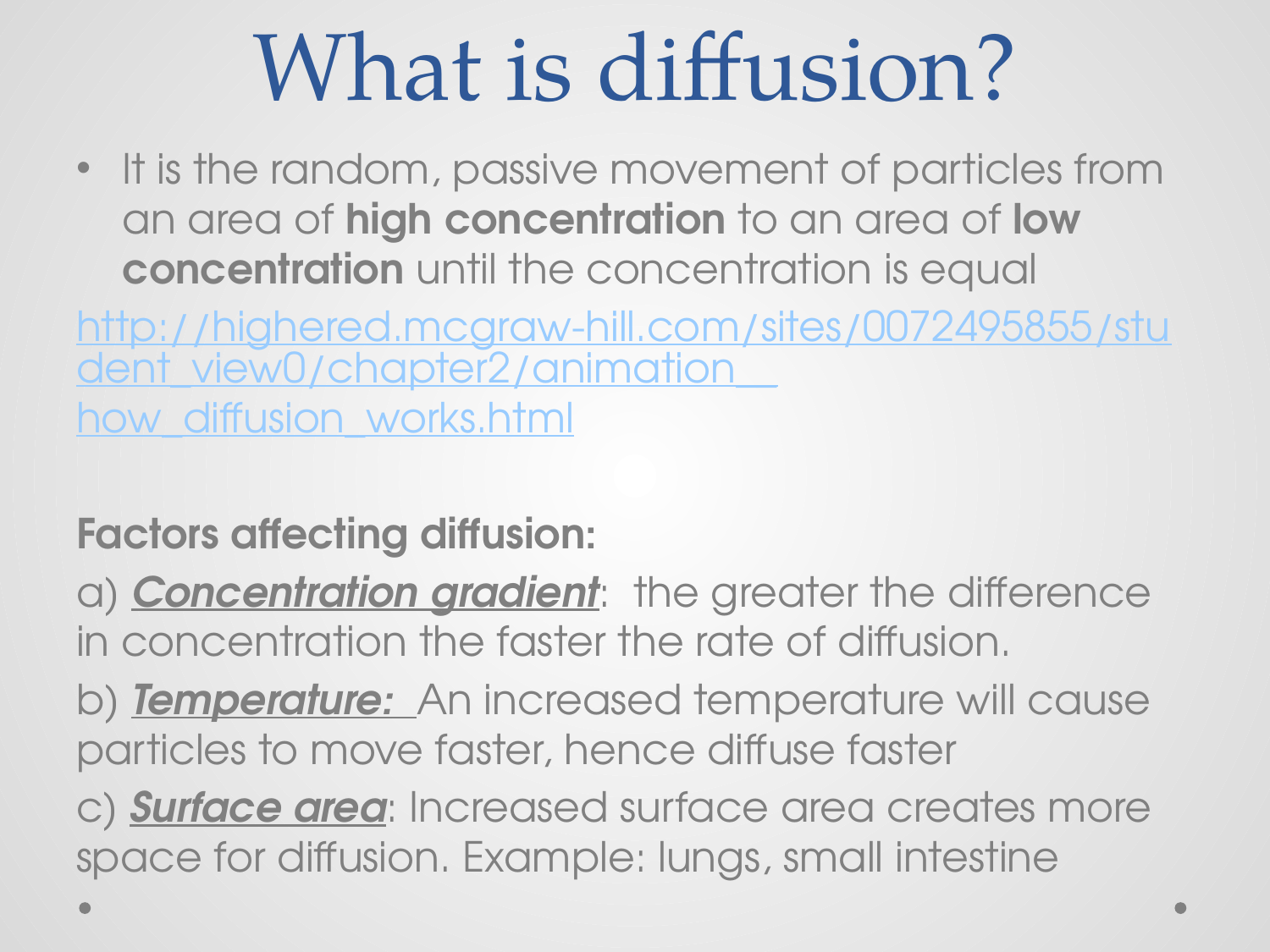

# What is diffusion?
It is the random, passive movement of particles from an area of high concentration to an area of low concentration until the concentration is equal
http://highered.mcgraw-hill.com/sites/0072495855/student_view0/chapter2/animation__how_diffusion_works.html

Factors affecting diffusion:
a) Concentration gradient:  the greater the difference in concentration the faster the rate of diffusion.
b) Temperature:  An increased temperature will cause particles to move faster, hence diffuse faster
c) Surface area: Increased surface area creates more space for diffusion. Example: lungs, small intestine